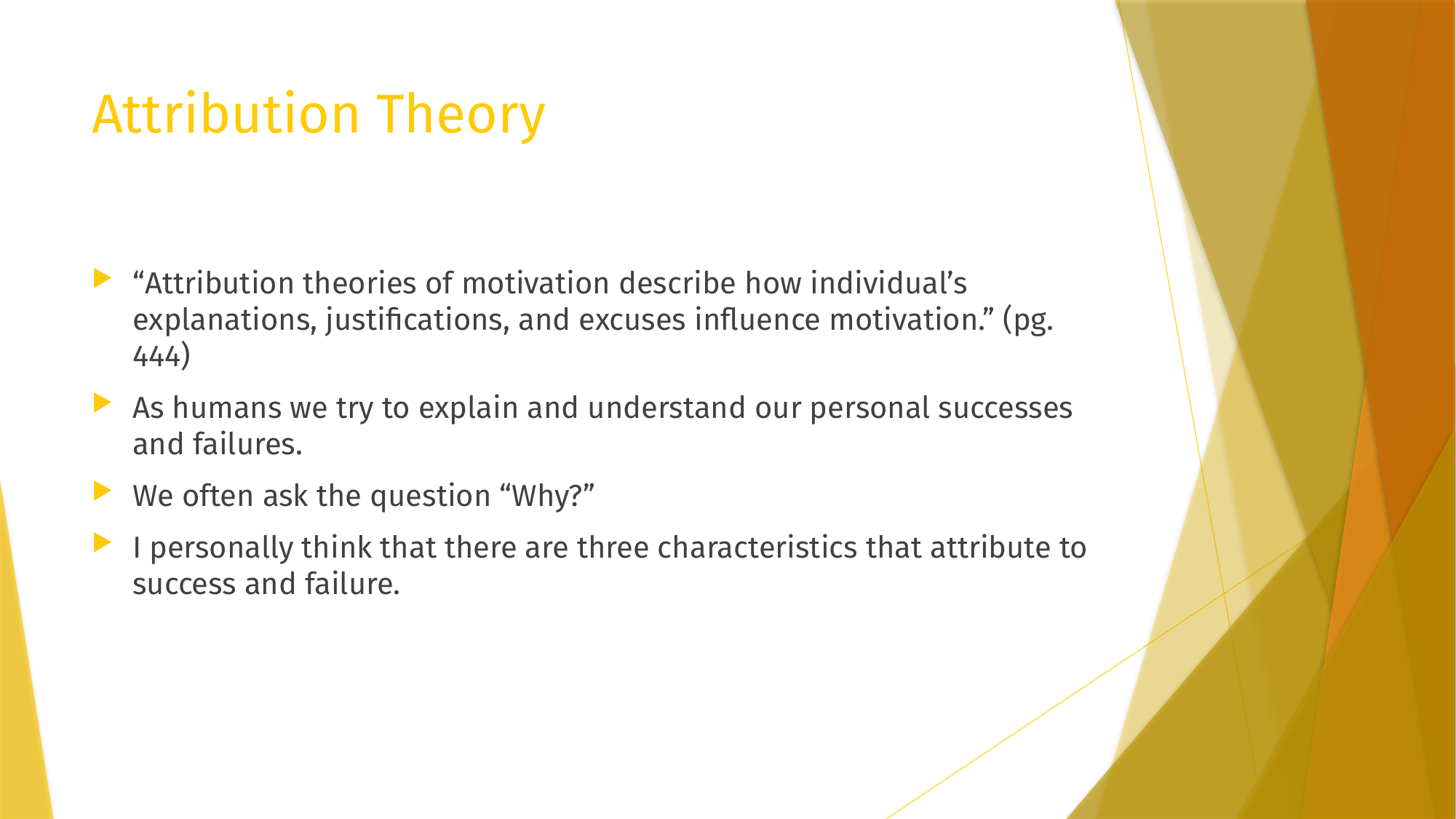

# Attribution Theory
“Attribution theories of motivation describe how individual’s explanations, justifications, and excuses influence motivation.” (pg. 444)
As humans we try to explain and understand our personal successes and failures.
We often ask the question “Why?”
I personally think that there are three characteristics that attribute to success and failure.